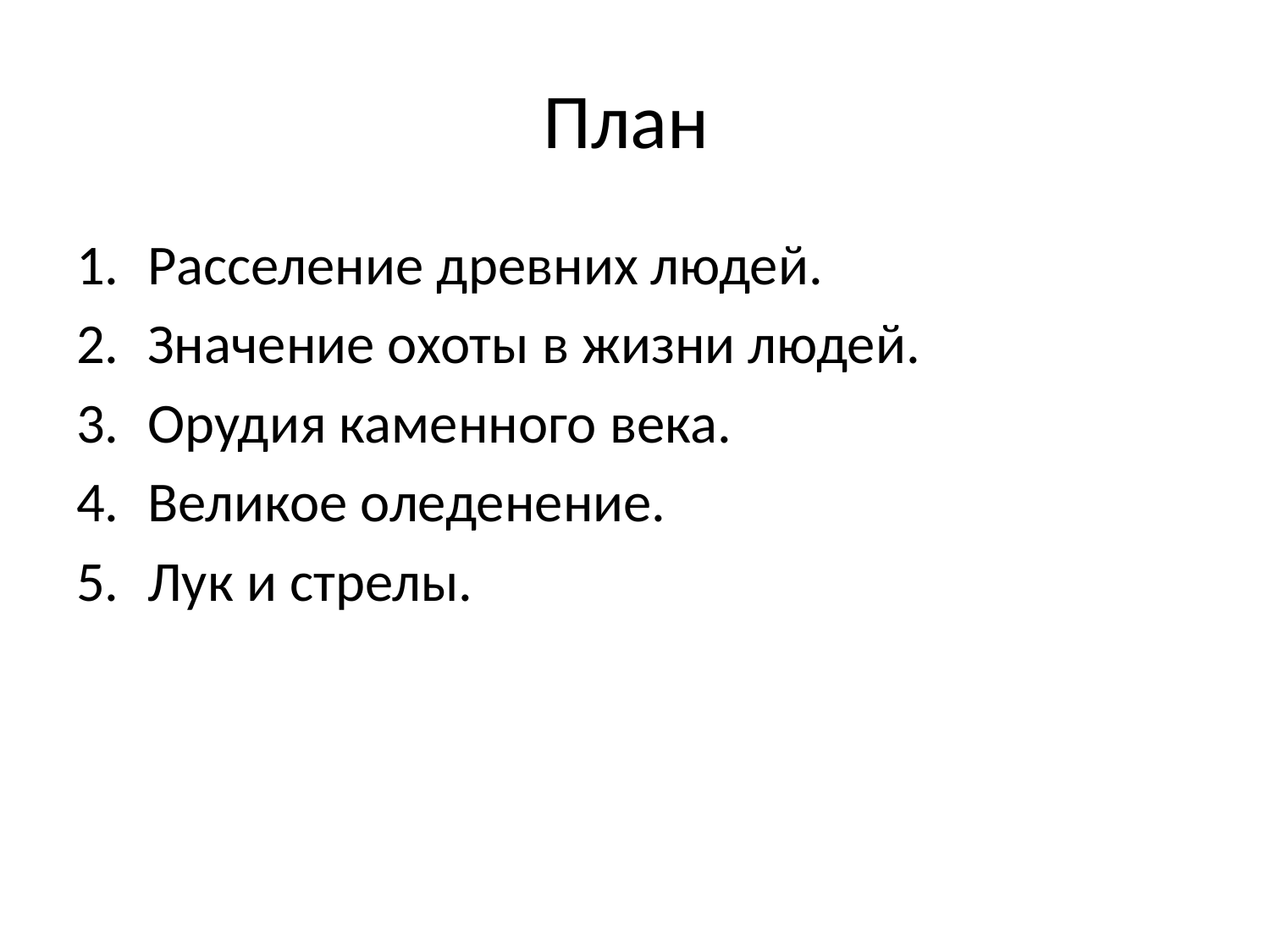

# План
Расселение древних людей.
Значение охоты в жизни людей.
Орудия каменного века.
Великое оледенение.
Лук и стрелы.